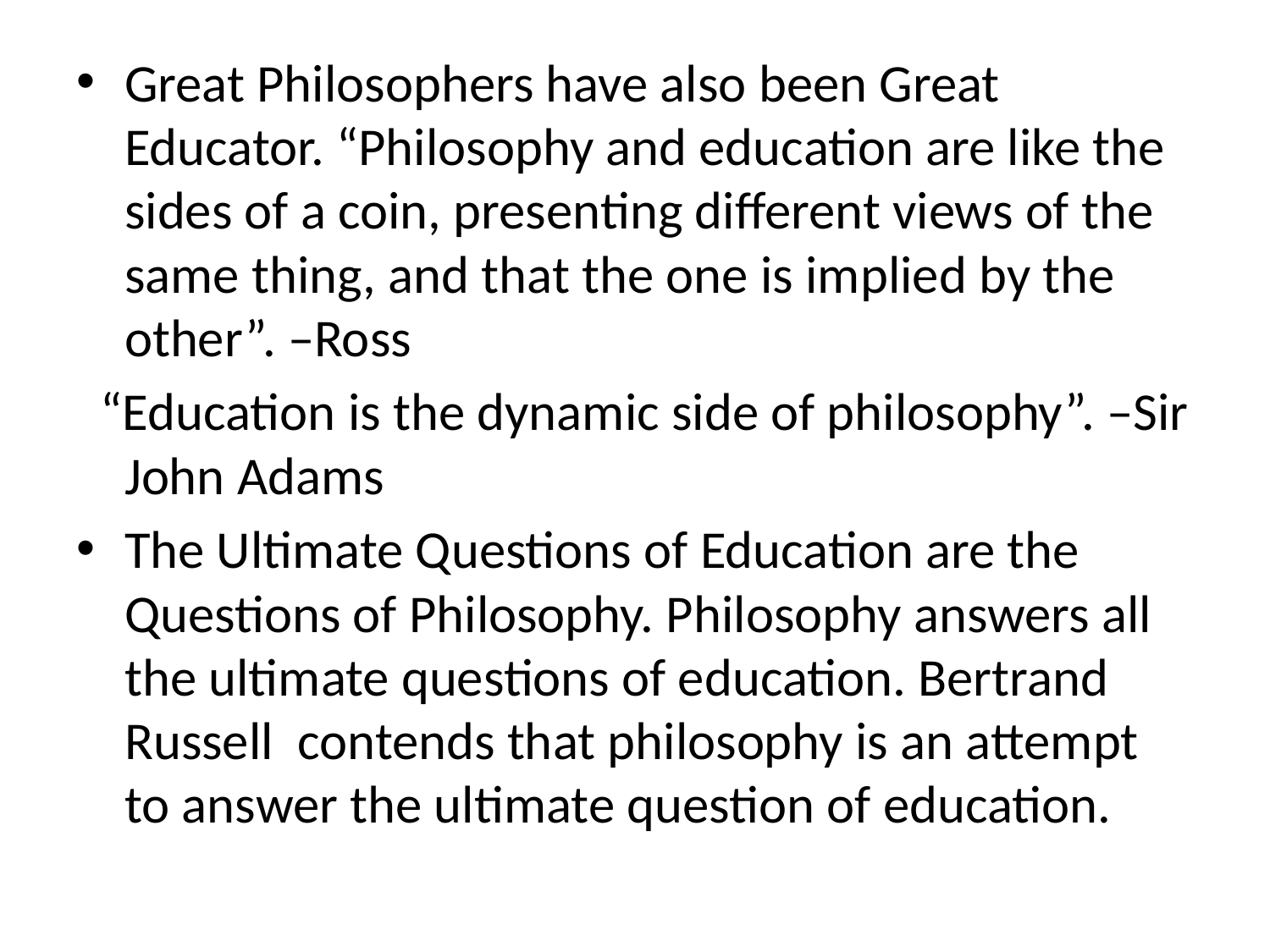

Great Philosophers have also been Great Educator. “Philosophy and education are like the sides of a coin, presenting different views of the same thing, and that the one is implied by the other”. –Ross
  “Education is the dynamic side of philosophy”. –Sir John Adams
The Ultimate Questions of Education are the Questions of Philosophy. Philosophy answers all the ultimate questions of education. Bertrand Russell  contends that philosophy is an attempt to answer the ultimate question of education.